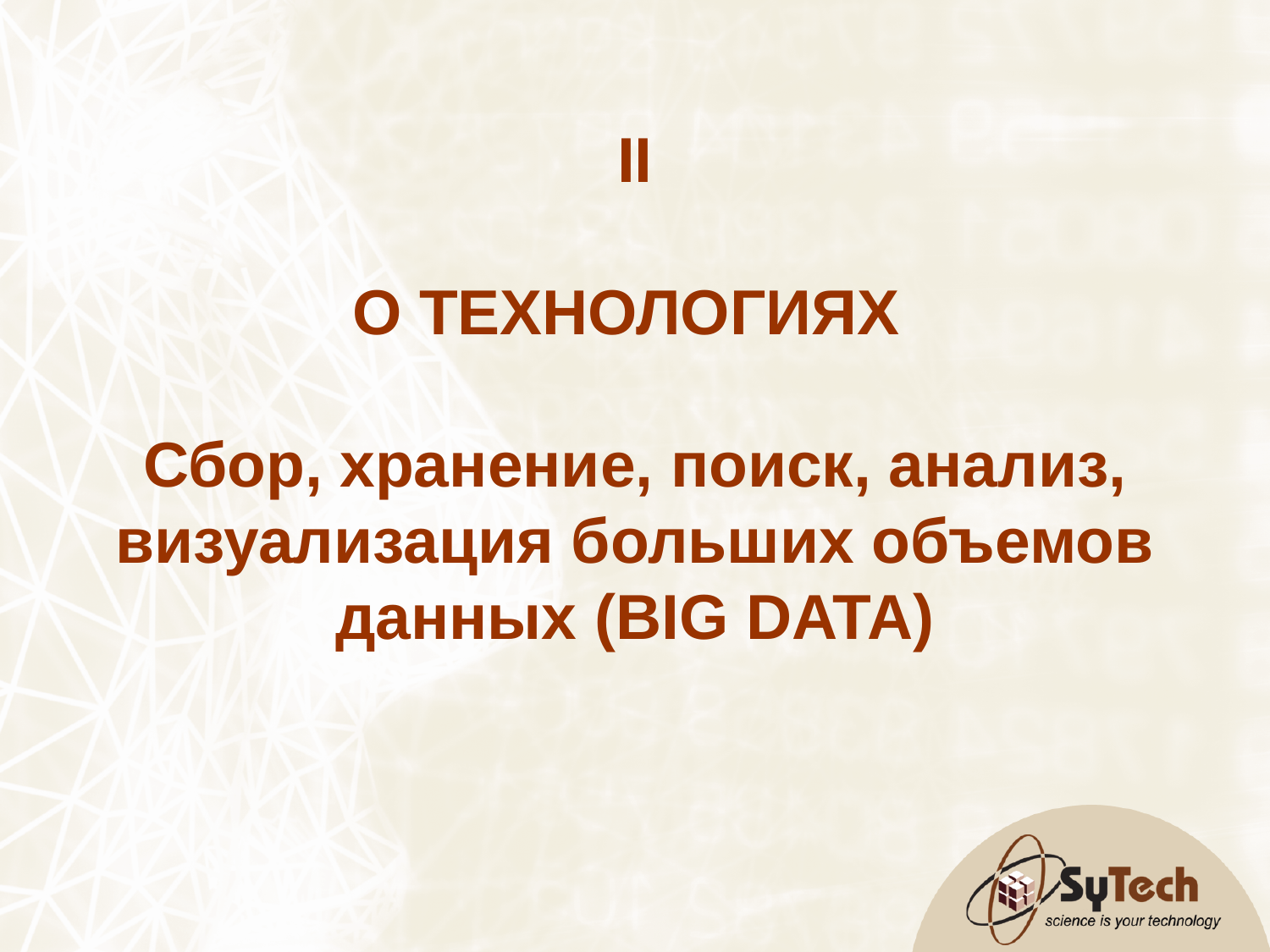

II

О ТЕХНОЛОГИЯХ

Сбор, хранение, поиск, анализ, визуализация больших объемов данных (BIG DATA)